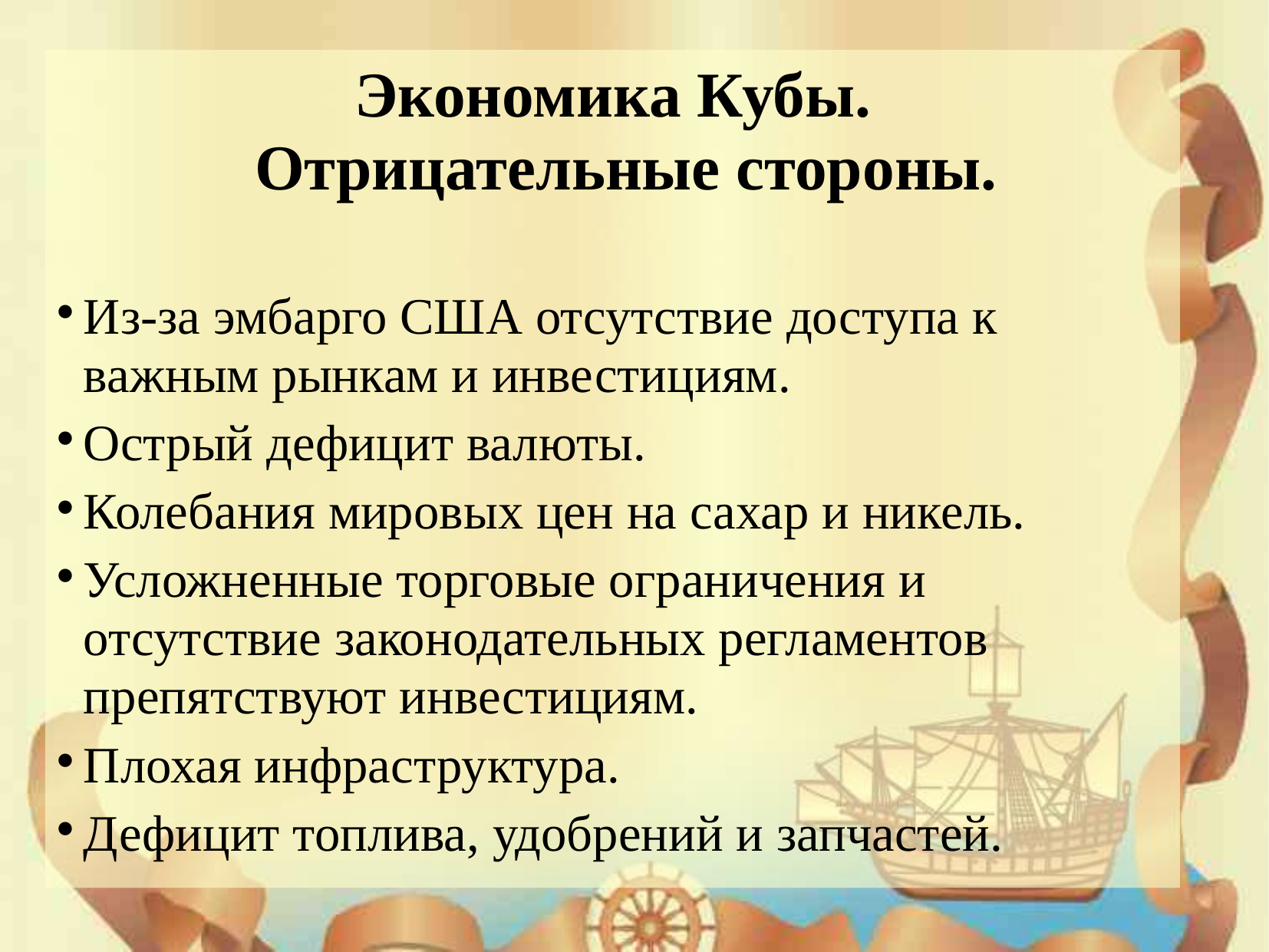

Экономика Кубы.
Отрицательные стороны.

Из-за эмбарго США отсутствие доступа к важным рынкам и инвестициям.
Острый дефицит валюты.
Колебания мировых цен на сахар и никель.
Усложненные торговые ограничения и отсутствие законодательных регламентов препятствуют инвестициям.
Плохая инфраструктура.
Дефицит топлива, удобрений и запчастей.